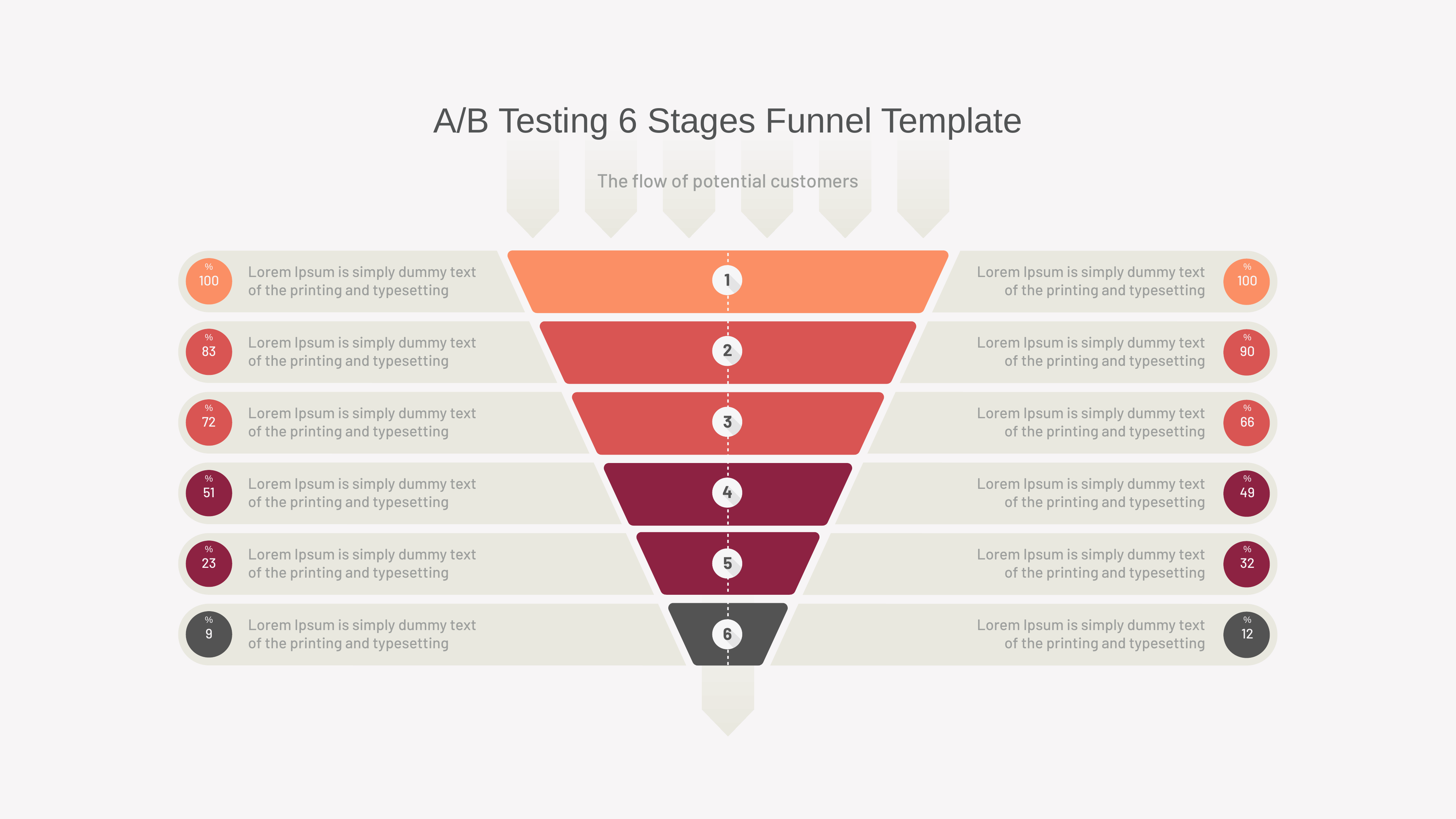

A/B Testing 6 Stages Funnel Template

The flow of potential customers

%
100
%
100

Lorem Ipsum is simply dummy text of the printing and typesetting
Lorem Ipsum is simply dummy text of the printing and typesetting

%
83
%
90

Lorem Ipsum is simply dummy text of the printing and typesetting
Lorem Ipsum is simply dummy text of the printing and typesetting

%
72
%
66

Lorem Ipsum is simply dummy text of the printing and typesetting
Lorem Ipsum is simply dummy text of the printing and typesetting

%
51
%
49

Lorem Ipsum is simply dummy text of the printing and typesetting
Lorem Ipsum is simply dummy text of the printing and typesetting

%
23
%
32

Lorem Ipsum is simply dummy text of the printing and typesetting
Lorem Ipsum is simply dummy text of the printing and typesetting

%
9
%
12

Lorem Ipsum is simply dummy text of the printing and typesetting
Lorem Ipsum is simply dummy text of the printing and typesetting